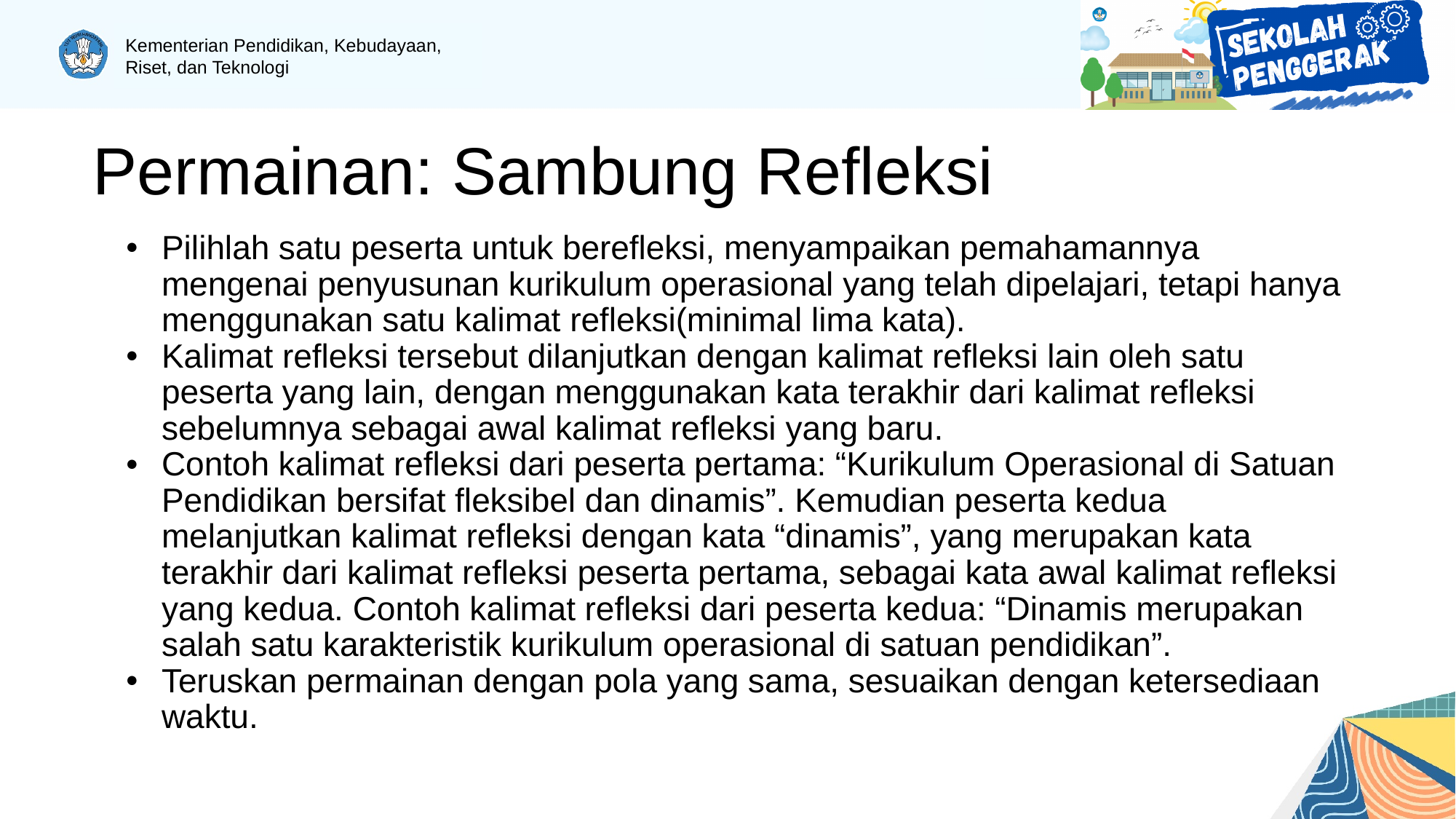

# Permainan: Sambung Refleksi
Pilihlah satu peserta untuk berefleksi, menyampaikan pemahamannya mengenai penyusunan kurikulum operasional yang telah dipelajari, tetapi hanya menggunakan satu kalimat refleksi(minimal lima kata).
Kalimat refleksi tersebut dilanjutkan dengan kalimat refleksi lain oleh satu peserta yang lain, dengan menggunakan kata terakhir dari kalimat refleksi sebelumnya sebagai awal kalimat refleksi yang baru.
Contoh kalimat refleksi dari peserta pertama: “Kurikulum Operasional di Satuan Pendidikan bersifat fleksibel dan dinamis”. Kemudian peserta kedua melanjutkan kalimat refleksi dengan kata “dinamis”, yang merupakan kata terakhir dari kalimat refleksi peserta pertama, sebagai kata awal kalimat refleksi yang kedua. Contoh kalimat refleksi dari peserta kedua: “Dinamis merupakan salah satu karakteristik kurikulum operasional di satuan pendidikan”.
Teruskan permainan dengan pola yang sama, sesuaikan dengan ketersediaan waktu.